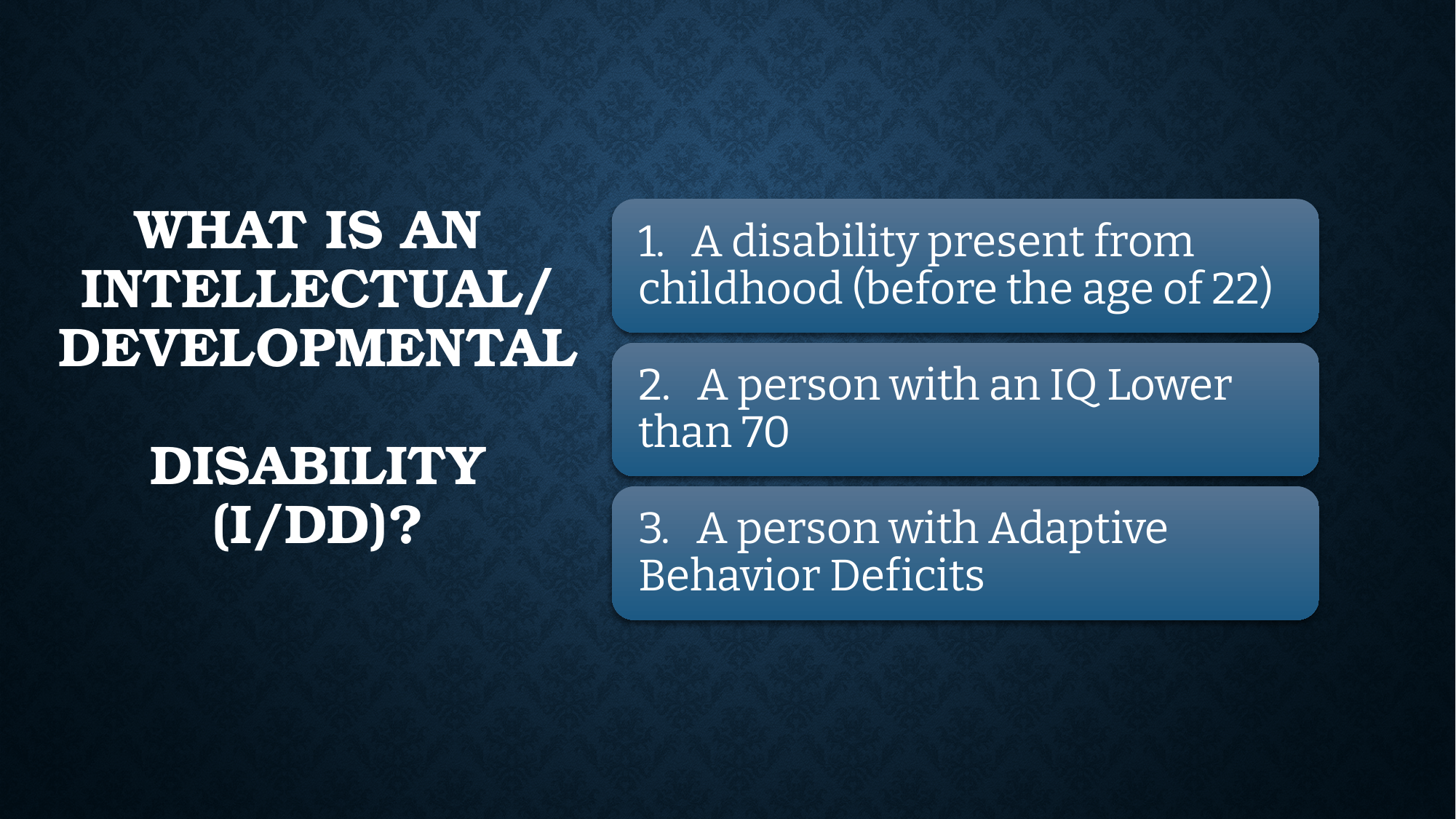

# What is an  Intellectual/ Developmental Disability (I/DD)?
1.   A disability present from     childhood (before the age of 22)
2.   A person with an IQ Lower than 70
3.   A person with Adaptive Behavior Deficits